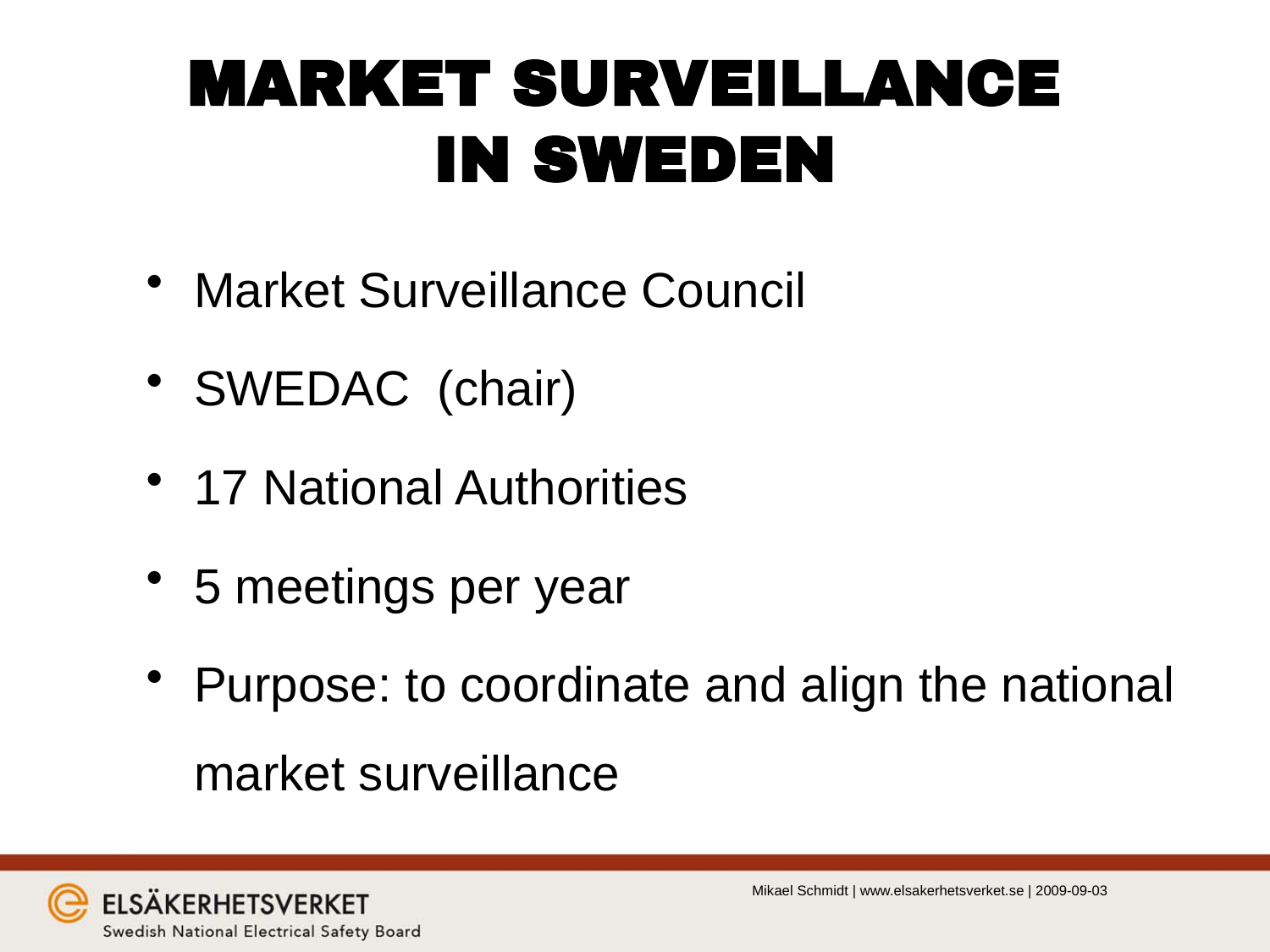

# MARKET SURVEILLANCE IN SWEDEN
Market Surveillance Council
SWEDAC  (chair)
17 National Authorities
5 meetings per year
Purpose: to coordinate and align the national market surveillance

Mikael Schmidt | www.elsakerhetsverket.se | 2009-09-03